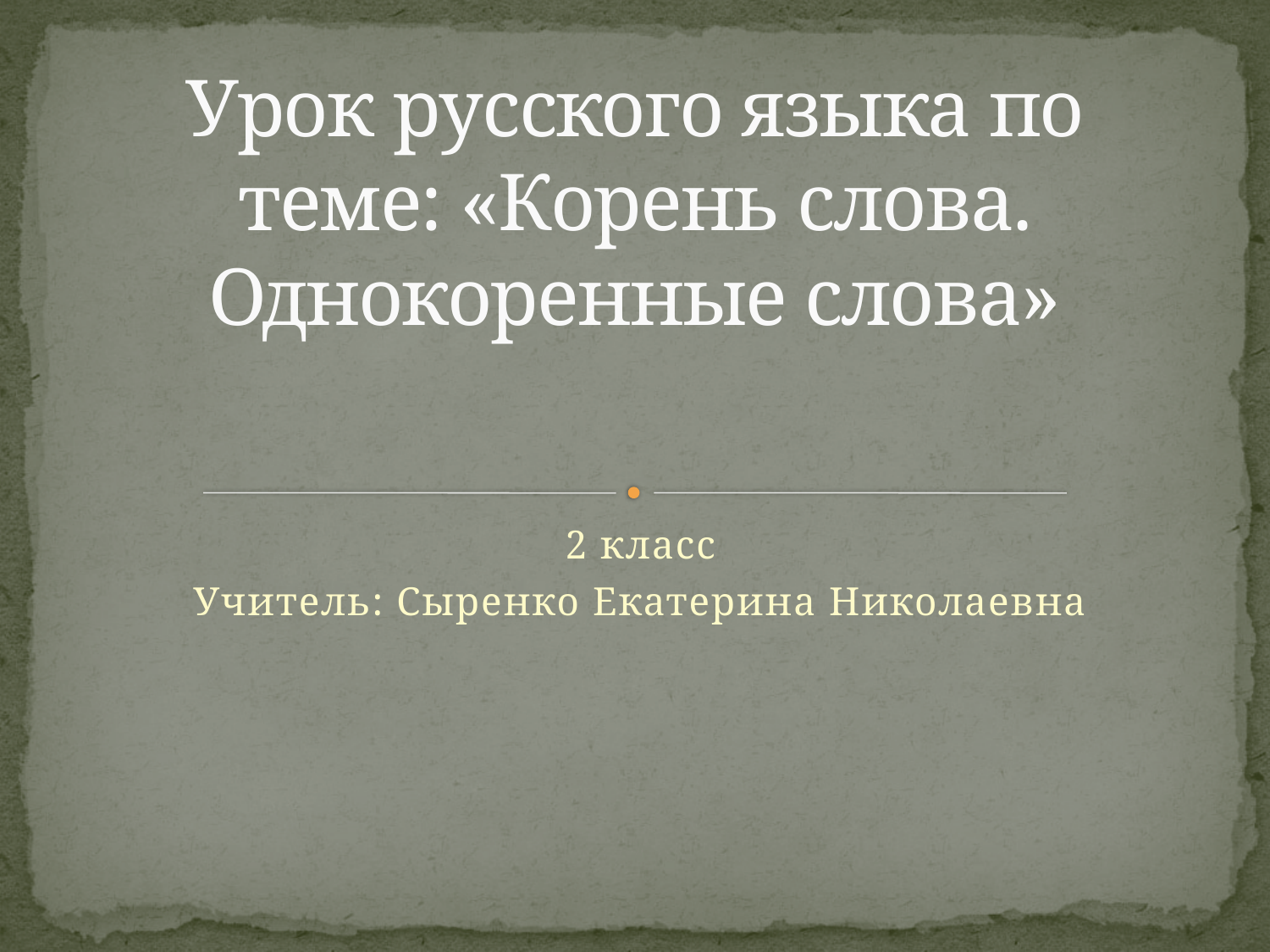

# Урок русского языка по теме: «Корень слова. Однокоренные слова»
2 класс
Учитель: Сыренко Екатерина Николаевна